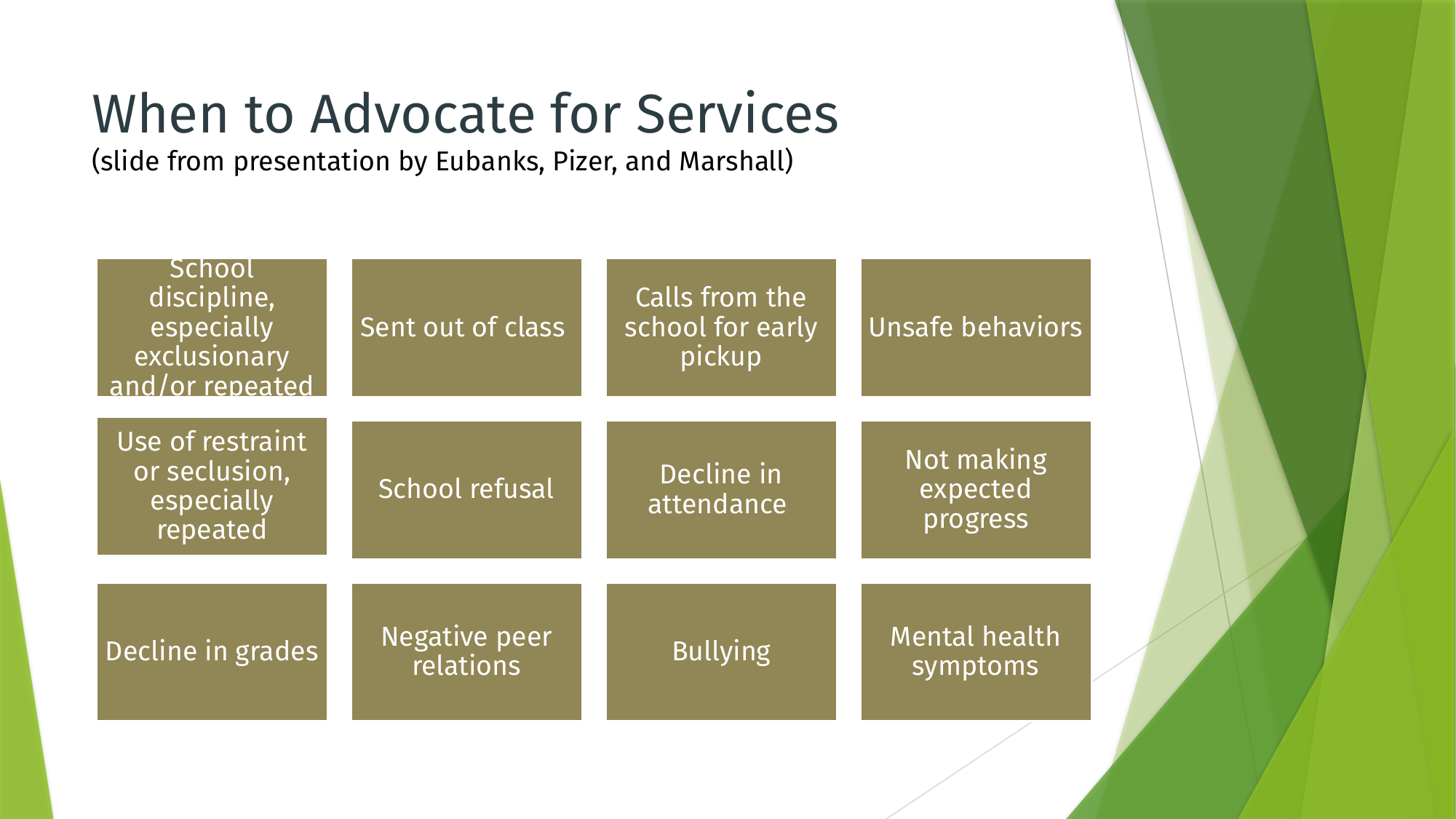

# When to Advocate for Services (slide from presentation by Eubanks, Pizer, and Marshall)
School discipline, especially exclusionary and/or repeated
Sent out of class
Calls from the school for early pickup
Unsafe behaviors
Use of restraint or seclusion, especially repeated
School refusal
Decline in attendance
Not making expected progress
Decline in grades
Negative peer relations
Bullying
Mental health symptoms